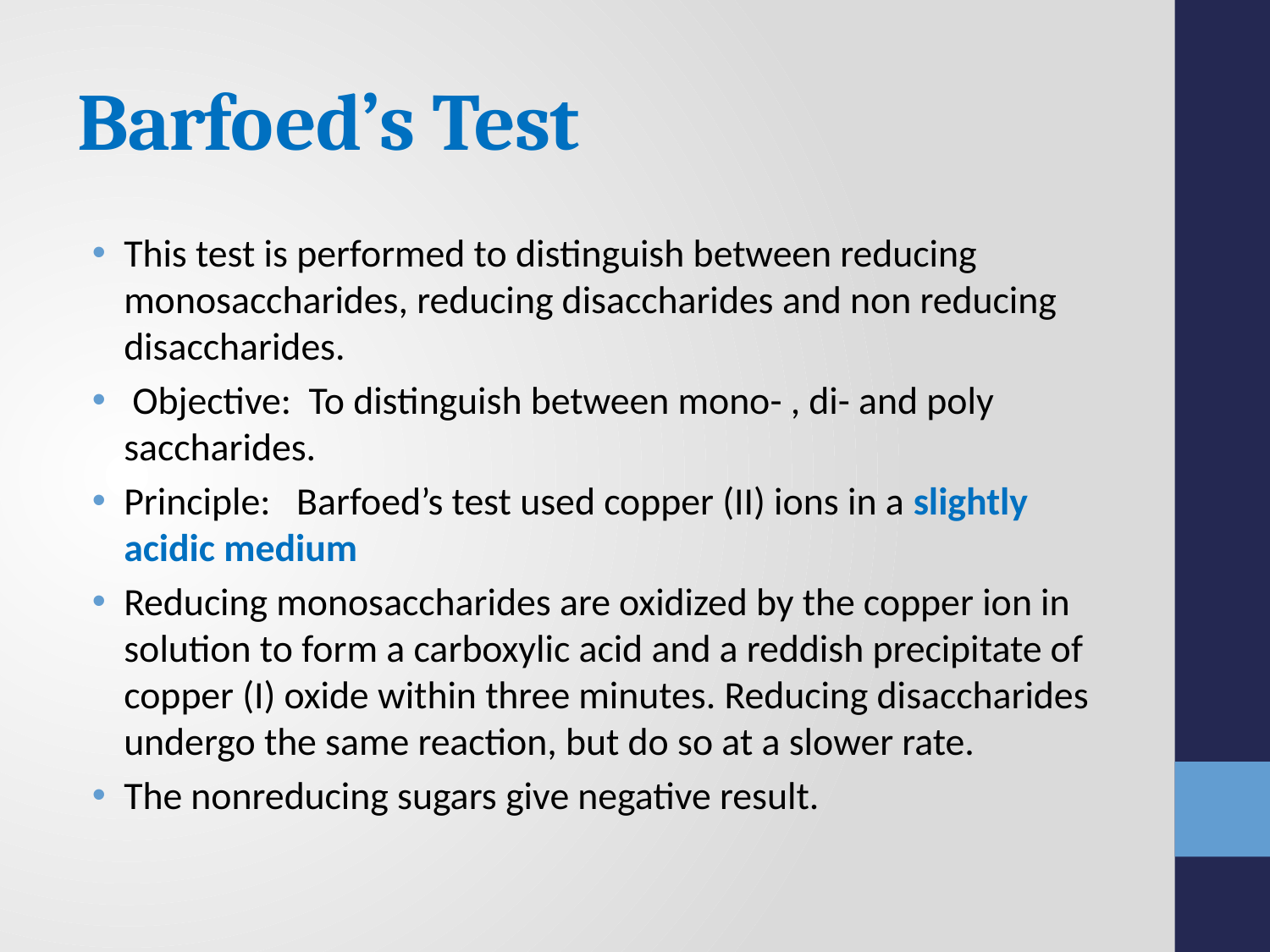

# Barfoed’s Test
This test is performed to distinguish between reducing monosaccharides, reducing disaccharides and non reducing disaccharides.
 Objective:  To distinguish between mono- , di- and poly saccharides.
Principle:   Barfoed’s test used copper (II) ions in a slightly acidic medium
Reducing monosaccharides are oxidized by the copper ion in solution to form a carboxylic acid and a reddish precipitate of copper (I) oxide within three minutes. Reducing disaccharides undergo the same reaction, but do so at a slower rate.
The nonreducing sugars give negative result.